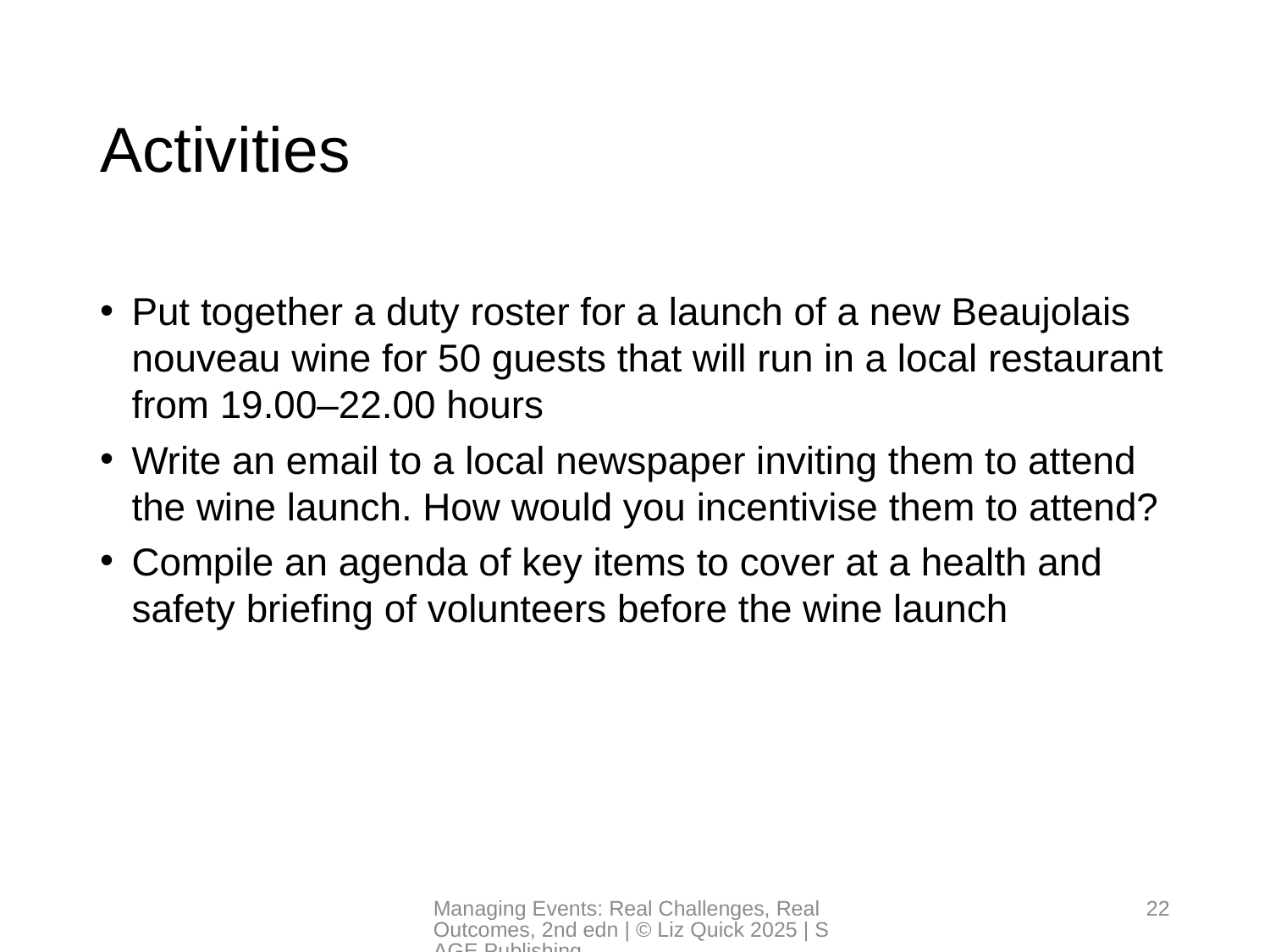

# Activities
Put together a duty roster for a launch of a new Beaujolais nouveau wine for 50 guests that will run in a local restaurant from 19.00–22.00 hours
Write an email to a local newspaper inviting them to attend the wine launch. How would you incentivise them to attend?
Compile an agenda of key items to cover at a health and safety briefing of volunteers before the wine launch
Managing Events: Real Challenges, Real Outcomes, 2nd edn | © Liz Quick 2025 | SAGE Publishing
22